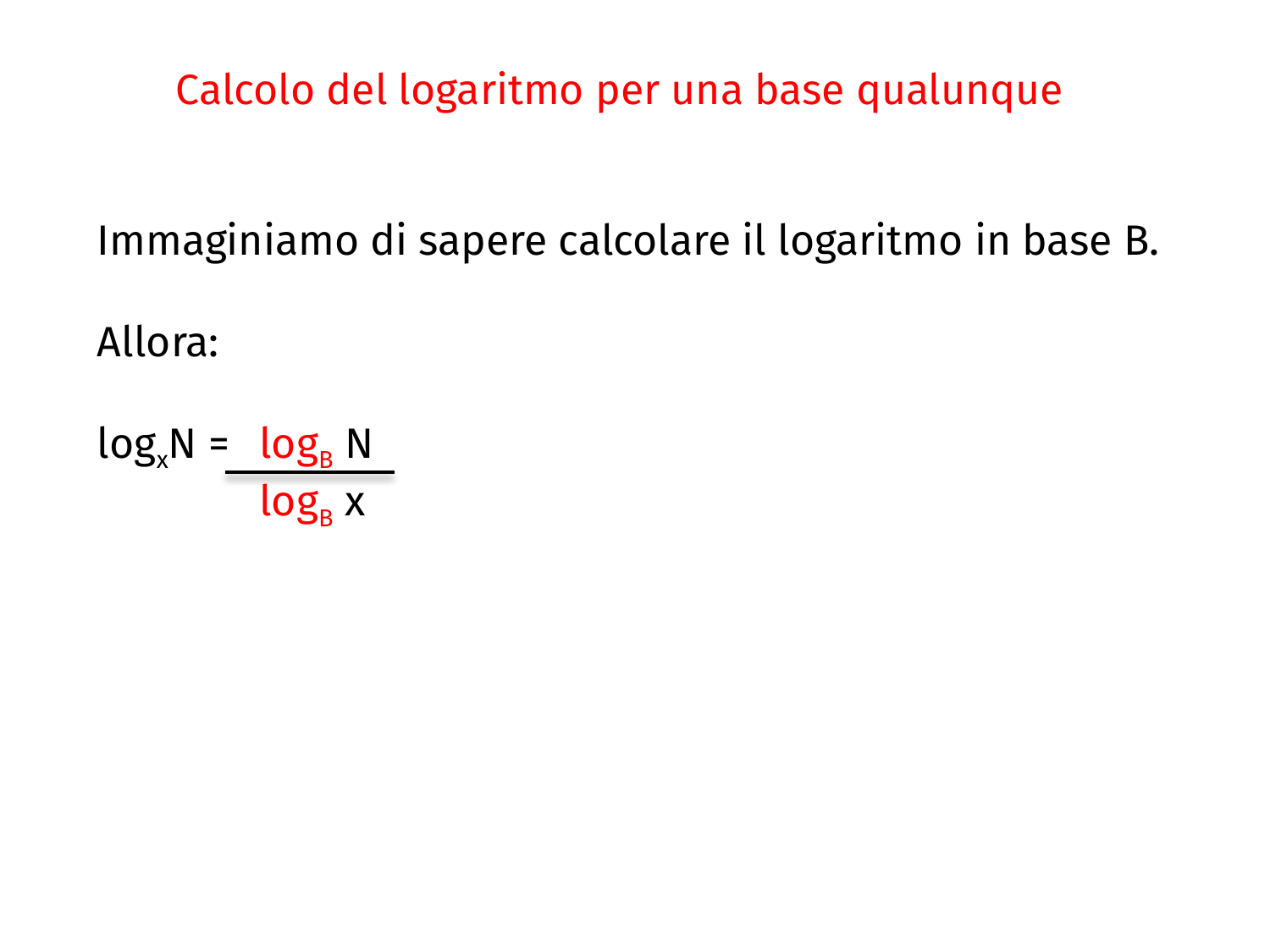

Calcolo del logaritmo per una base qualunque
Immaginiamo di sapere calcolare il logaritmo in base B.

Allora:

logxN =	logB N
           	logB x